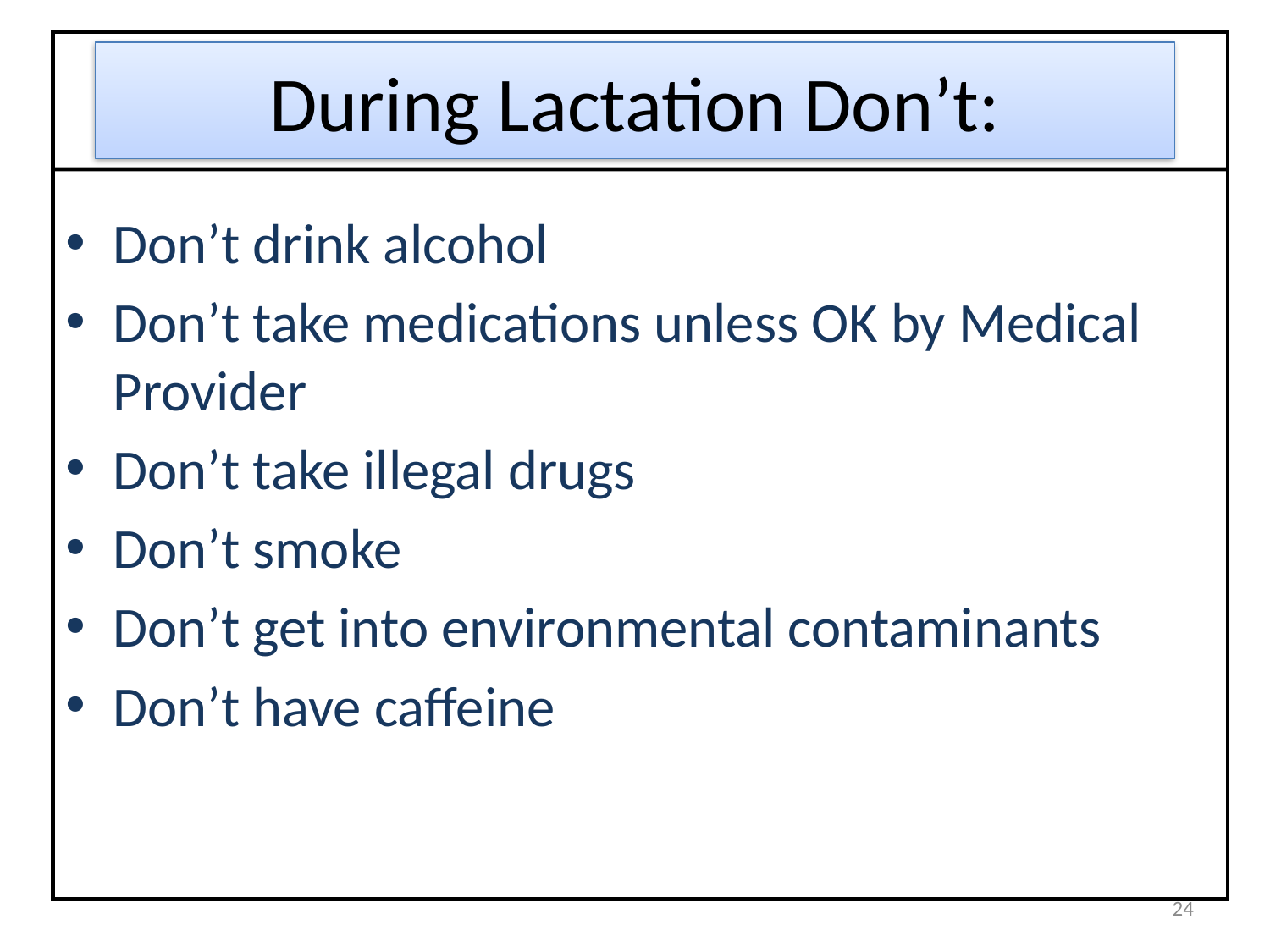

# During Lactation Don’t:

Don’t drink alcohol
Don’t take medications unless OK by Medical Provider
Don’t take illegal drugs
Don’t smoke
Don’t get into environmental contaminants
Don’t have caffeine
24